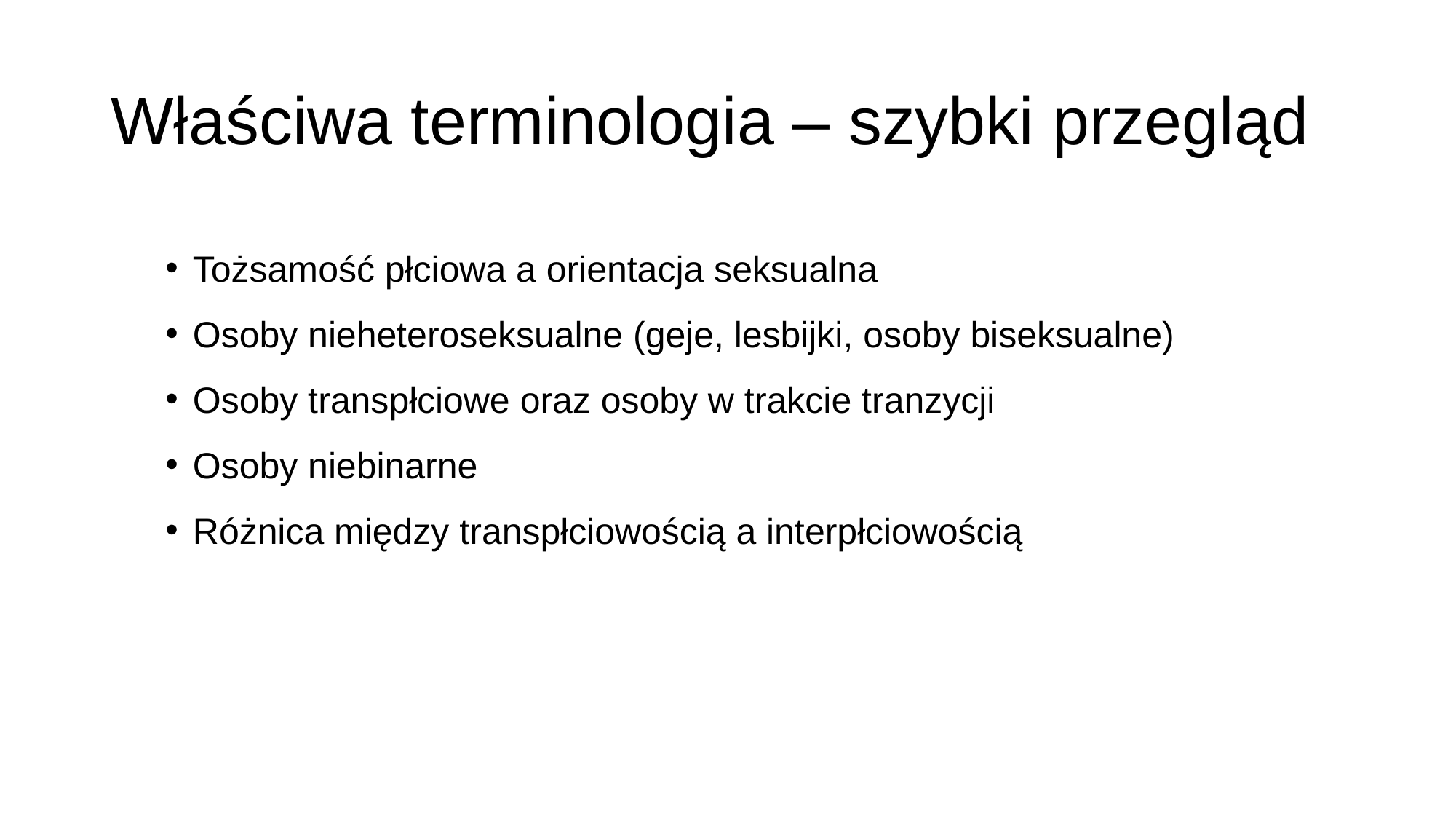

# Właściwa terminologia – szybki przegląd
Tożsamość płciowa a orientacja seksualna
Osoby nieheteroseksualne (geje, lesbijki, osoby biseksualne)
Osoby transpłciowe oraz osoby w trakcie tranzycji
Osoby niebinarne
Różnica między transpłciowością a interpłciowością